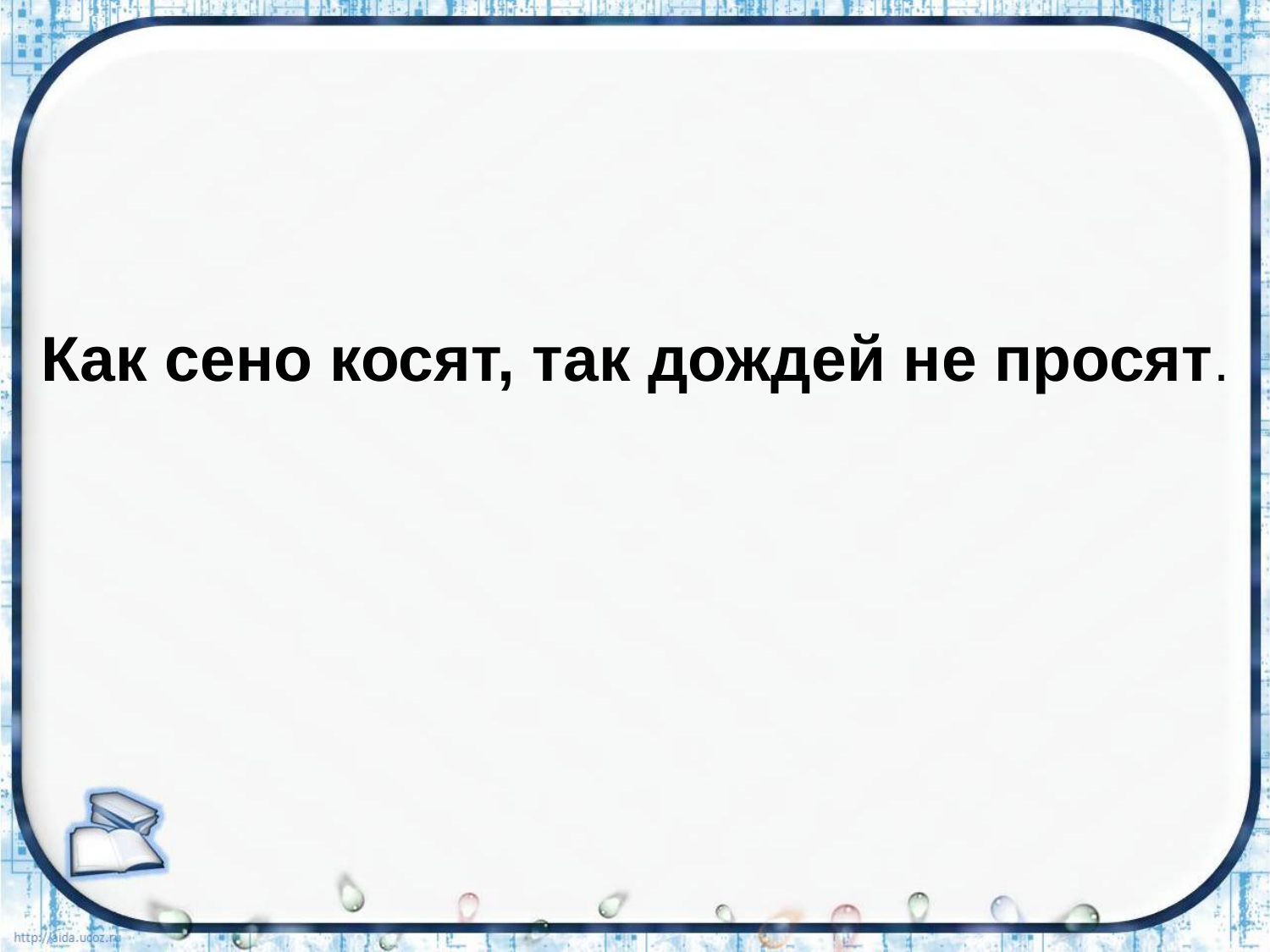

#

Как сено косят, так дождей не просят.